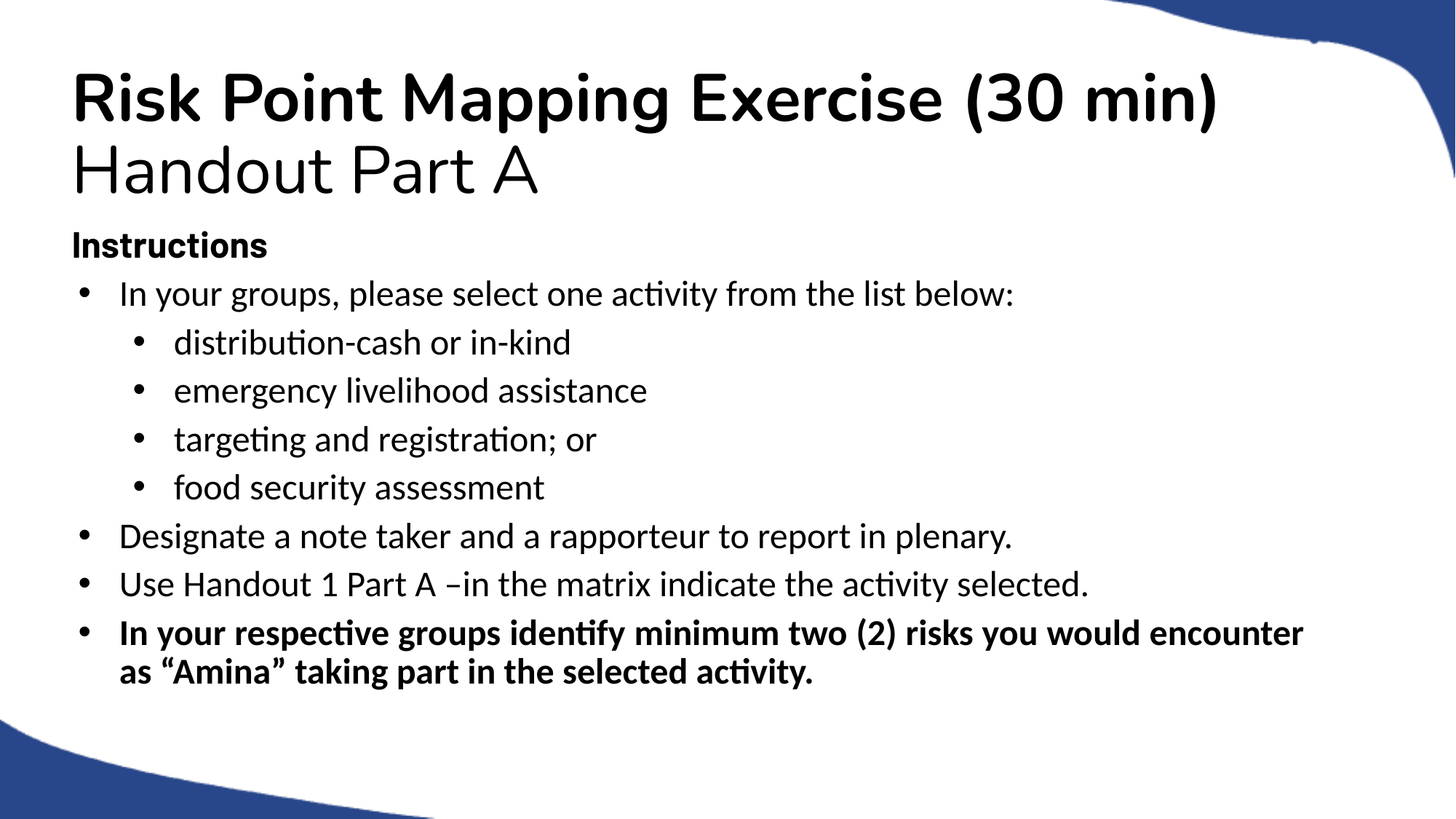

# Risk Point Mapping Exercise (30 min) Handout Part A
Instructions
In your groups, please select one activity from the list below:
distribution-cash or in-kind
emergency livelihood assistance
targeting and registration; or
food security assessment
Designate a note taker and a rapporteur to report in plenary.
Use Handout 1 Part A –in the matrix indicate the activity selected.
In your respective groups identify minimum two (2) risks you would encounter as “Amina” taking part in the selected activity.